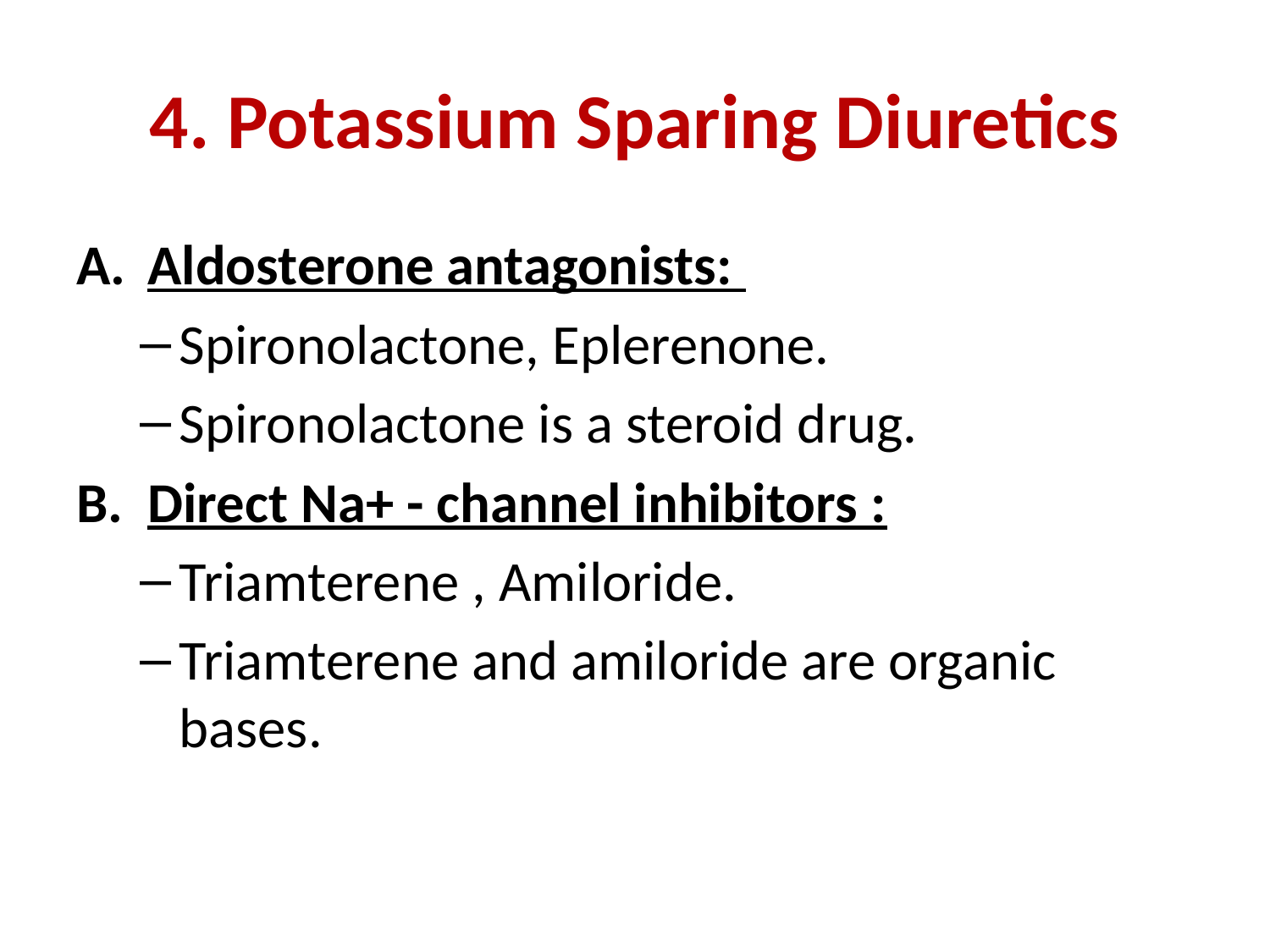

# 4. Potassium Sparing Diuretics
Aldosterone antagonists:
Spironolactone, Eplerenone.
Spironolactone is a steroid drug.
Direct Na+ - channel inhibitors :
Triamterene , Amiloride.
Triamterene and amiloride are organic bases.